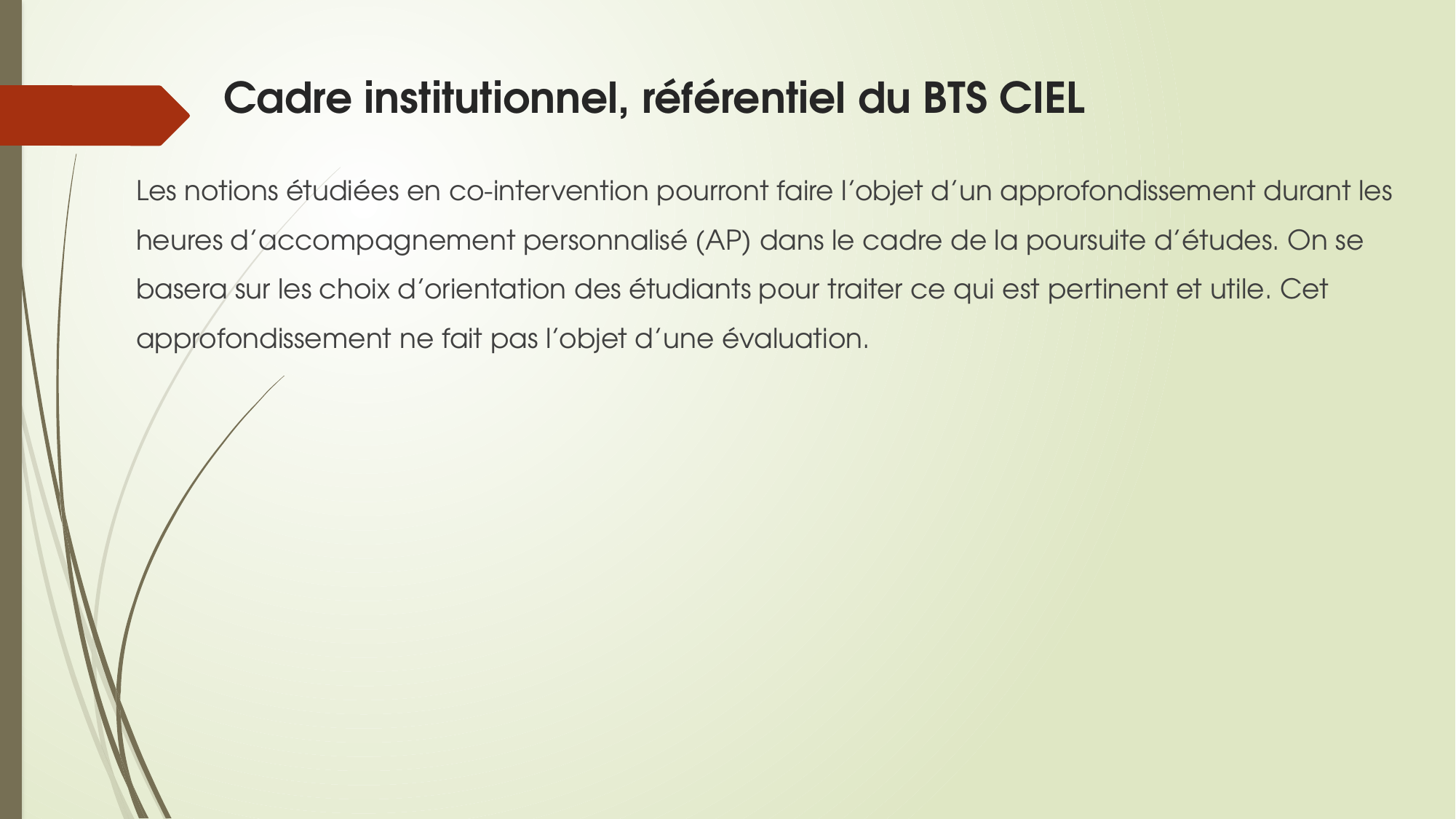

# Cadre institutionnel, référentiel du BTS CIEL
Les notions étudiées en co-intervention pourront faire l’objet d’un approfondissement durant les heures d’accompagnement personnalisé (AP) dans le cadre de la poursuite d’études. On se basera sur les choix d’orientation des étudiants pour traiter ce qui est pertinent et utile. Cet approfondissement ne fait pas l’objet d’une évaluation.